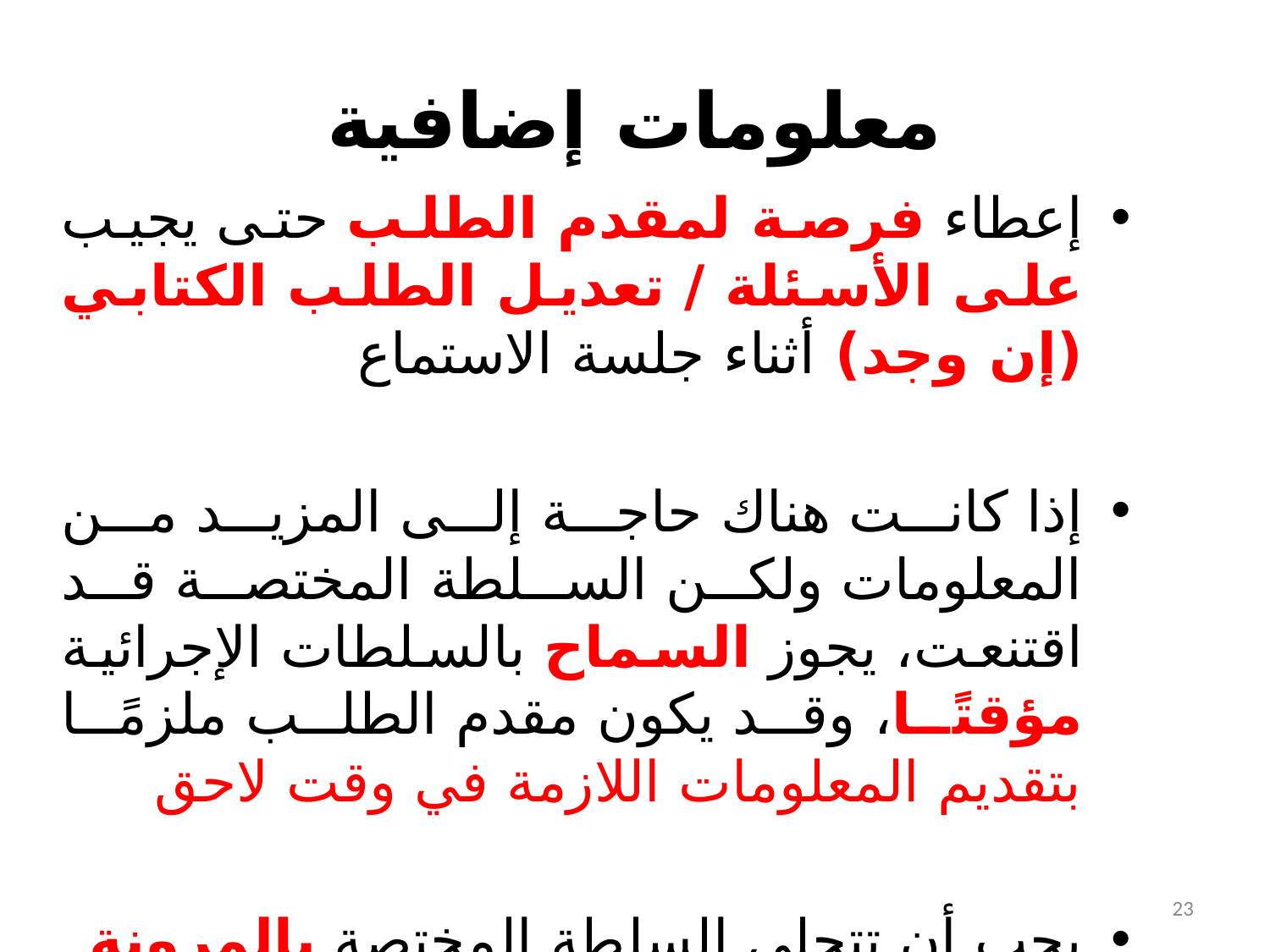

# معلومات إضافية
إعطاء فرصة لمقدم الطلب حتى يجيب على الأسئلة / تعديل الطلب الكتابي (إن وجد) أثناء جلسة الاستماع

إذا كانت هناك حاجة إلى المزيد من المعلومات ولكن السلطة المختصة قد اقتنعت، يجوز السماح بالسلطات الإجرائية مؤقتًا، وقد يكون مقدم الطلب ملزمًا بتقديم المعلومات اللازمة في وقت لاحق

يجب أن تتحلى السلطة المختصة بالمرونة
23